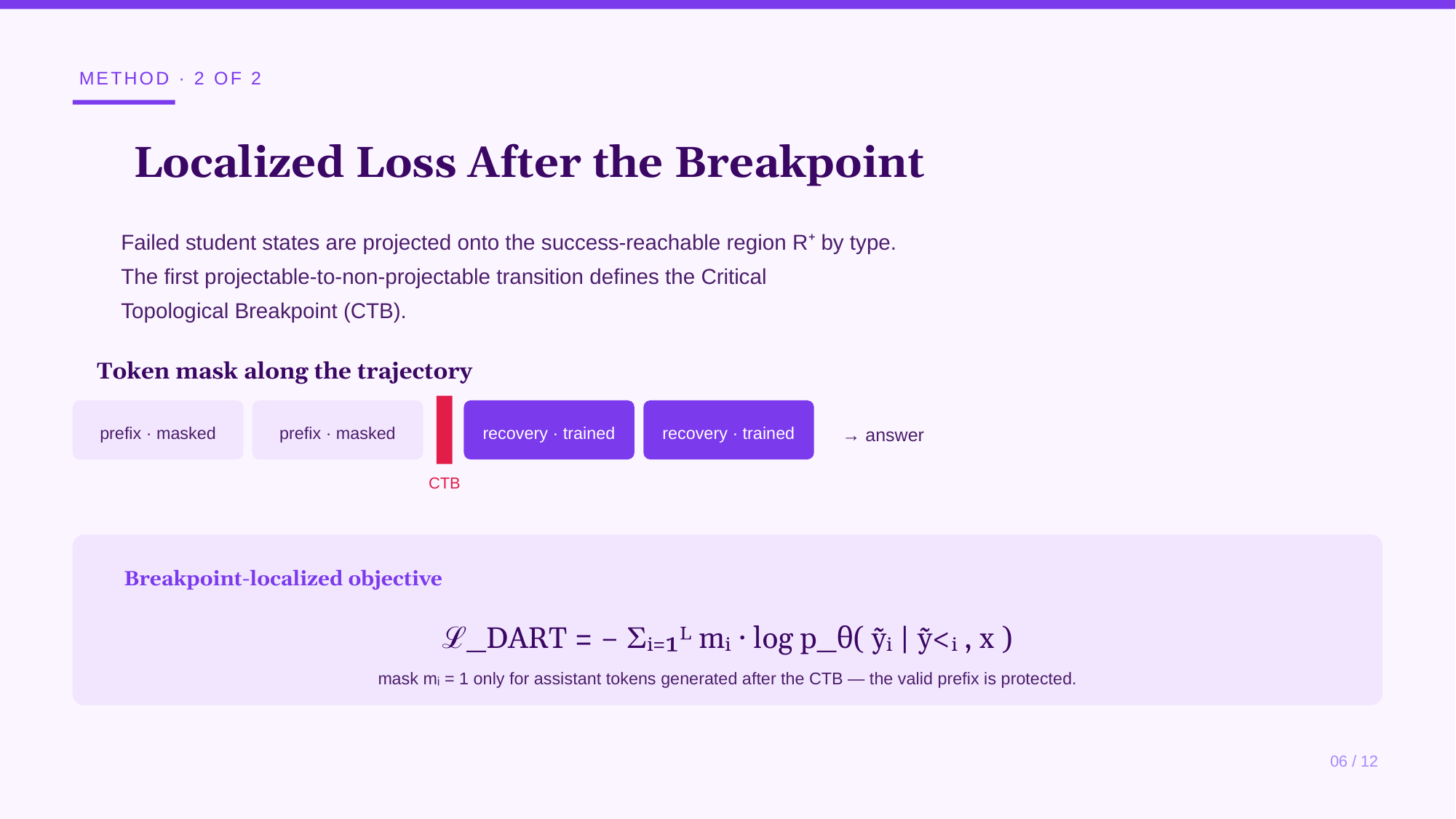

METHOD · 2 OF 2

Localized Loss After the Breakpoint
Failed student states are projected onto the success-reachable region R⁺ by type.
The first projectable-to-non-projectable transition defines the Critical
Topological Breakpoint (CTB).
Token mask along the trajectory

prefix · masked
prefix · masked
recovery · trained
recovery · trained
→ answer
CTB

Breakpoint-localized objective
ℒ_DART = − Σᵢ₌₁ᴸ mᵢ · log p_θ( ỹᵢ | ỹ<ᵢ , x )
mask mᵢ = 1 only for assistant tokens generated after the CTB — the valid prefix is protected.
06 / 12